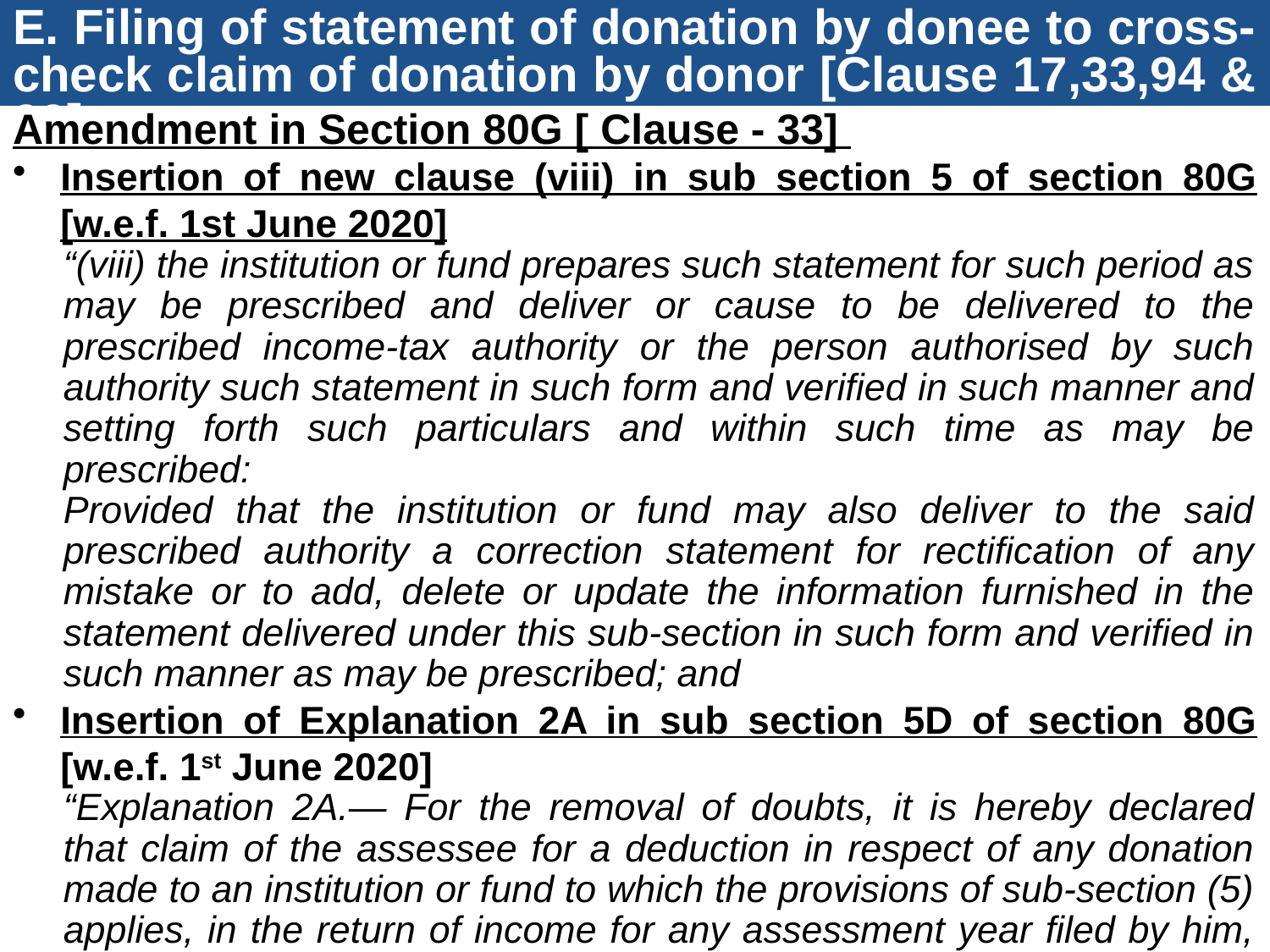

# E. Filing of statement of donation by donee to cross-check claim of donation by donor [Clause 17,33,94 & 99]
Amendment in Section 80G [ Clause - 33]
Insertion of new clause (viii) in sub section 5 of section 80G [w.e.f. 1st June 2020]
“(viii) the institution or fund prepares such statement for such period as may be prescribed and deliver or cause to be delivered to the prescribed income-tax authority or the person authorised by such authority such statement in such form and verified in such manner and setting forth such particulars and within such time as may be prescribed:
Provided that the institution or fund may also deliver to the said prescribed authority a correction statement for rectification of any mistake or to add, delete or update the information furnished in the statement delivered under this sub-section in such form and verified in such manner as may be prescribed; and
Insertion of Explanation 2A in sub section 5D of section 80G [w.e.f. 1st June 2020]
“Explanation 2A.— For the removal of doubts, it is hereby declared that claim of the assessee for a deduction in respect of any donation made to an institution or fund to which the provisions of sub-section (5) applies, in the return of income for any assessment year filed by him, shall be allowed on the basis of information relating to said donation furnished by the institution or fund to the prescribed income-tax authority or the person authorised by such authority, subject to verification in accordance with the risk management strategy formulated by the Board from time to time.”
208